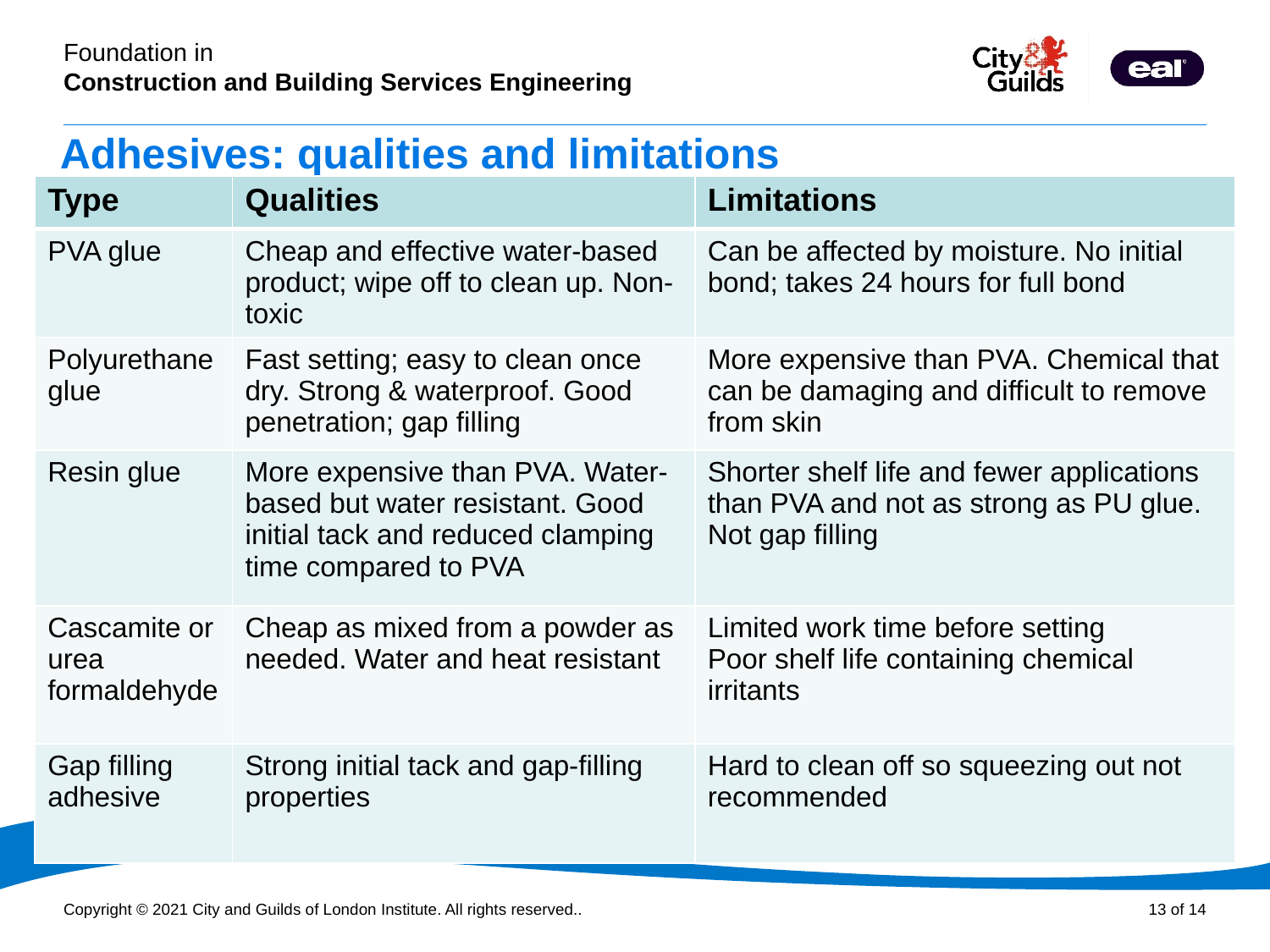

# Adhesives: qualities and limitations
| Type | Qualities | Limitations |
| --- | --- | --- |
| PVA glue | Cheap and effective water-based product; wipe off to clean up. Non-toxic | Can be affected by moisture. No initial bond; takes 24 hours for full bond |
| Polyurethane glue | Fast setting; easy to clean once dry. Strong & waterproof. Good penetration; gap filling | More expensive than PVA. Chemical that can be damaging and difficult to remove from skin |
| Resin glue | More expensive than PVA. Water-based but water resistant. Good initial tack and reduced clamping time compared to PVA | Shorter shelf life and fewer applications than PVA and not as strong as PU glue. Not gap filling |
| Cascamite or urea formaldehyde | Cheap as mixed from a powder as needed. Water and heat resistant | Limited work time before setting Poor shelf life containing chemical irritants |
| Gap filling adhesive | Strong initial tack and gap-filling properties | Hard to clean off so squeezing out not recommended |